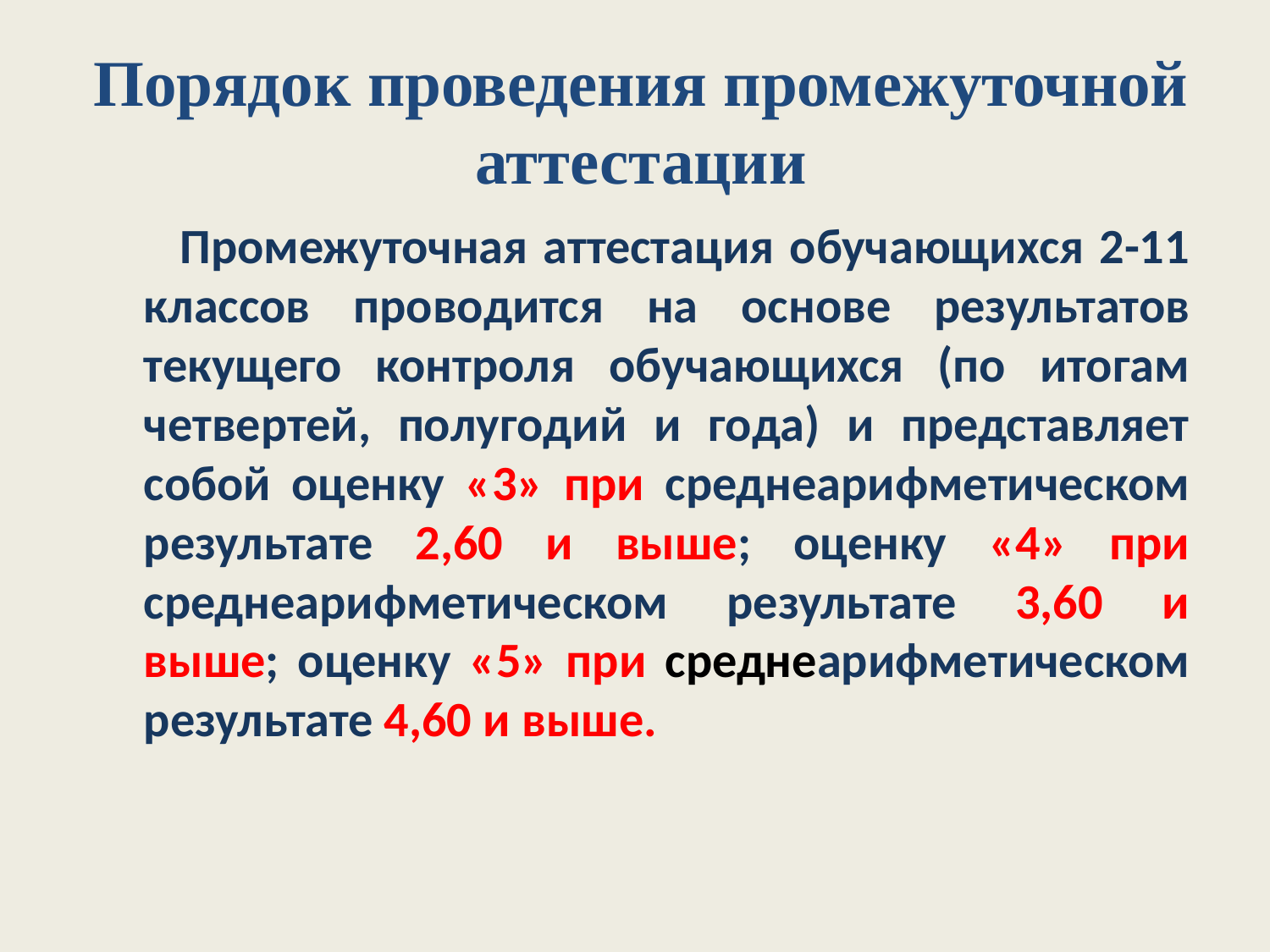

# Порядок проведения промежуточной аттестации
       Промежуточная аттестация обучающихся 2-11 классов проводится на основе результатов текущего контроля обучающихся (по итогам четвертей, полугодий и года) и представляет собой оценку «3» при среднеарифметическом результате 2,60 и выше; оценку «4» при среднеарифметическом результате 3,60 и выше; оценку «5» при среднеарифметическом результате 4,60 и выше.